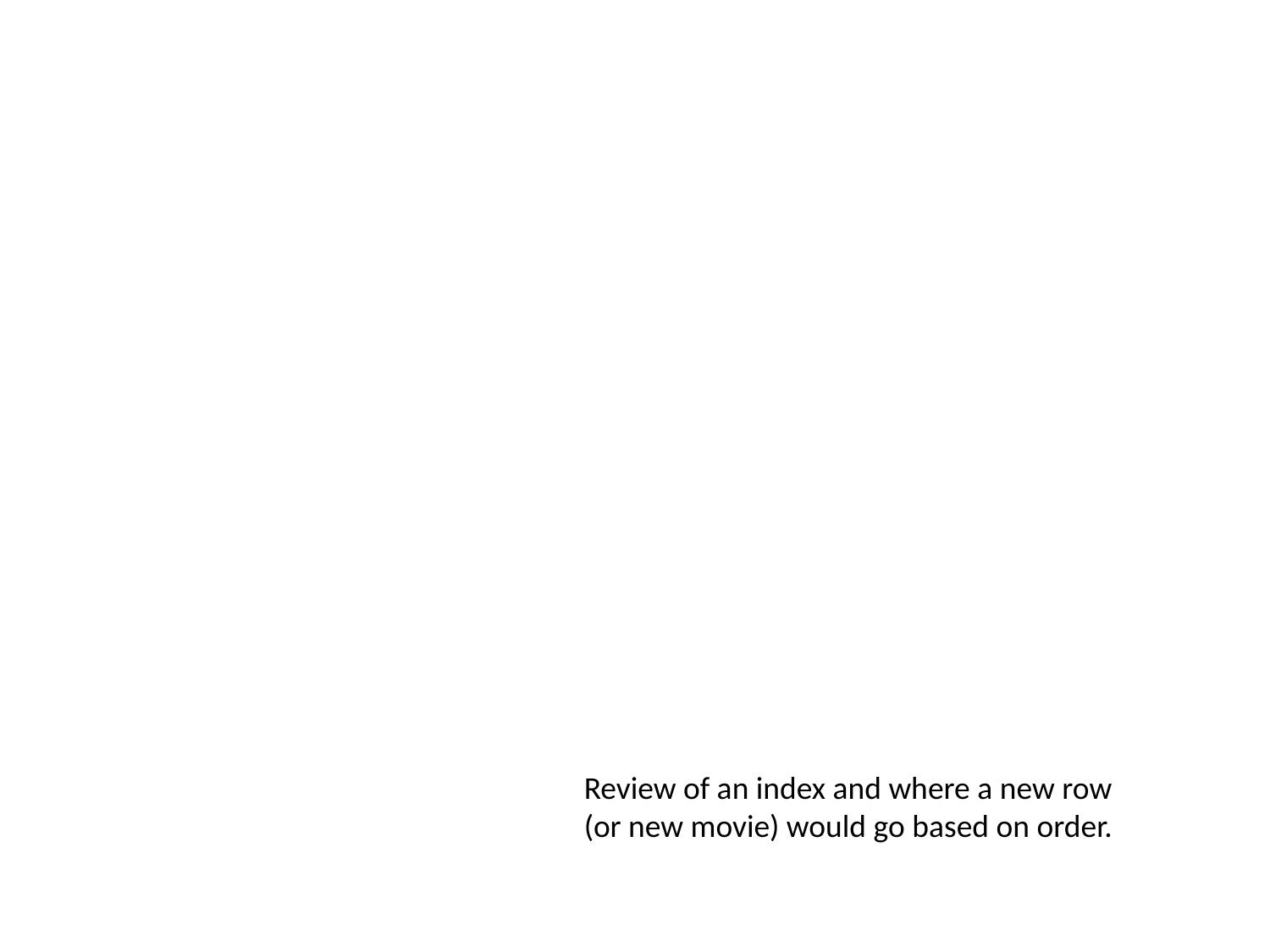

Review of an index and where a new row (or new movie) would go based on order.